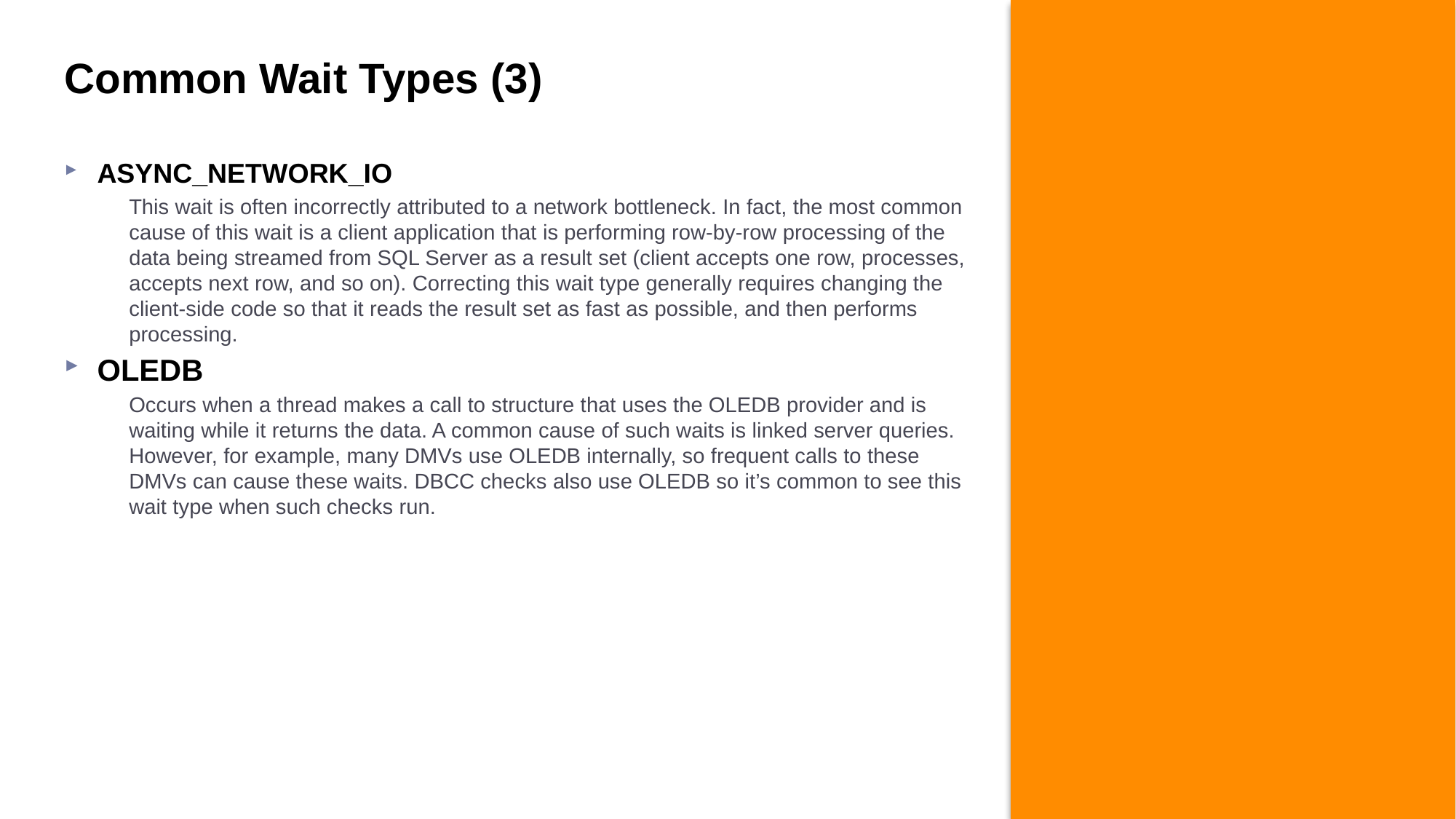

# Common Wait Types (3)
ASYNC_NETWORK_IO
This wait is often incorrectly attributed to a network bottleneck. In fact, the most common cause of this wait is a client application that is performing row-by-row processing of the data being streamed from SQL Server as a result set (client accepts one row, processes, accepts next row, and so on). Correcting this wait type generally requires changing the client-side code so that it reads the result set as fast as possible, and then performs processing.
OLEDB
Occurs when a thread makes a call to structure that uses the OLEDB provider and is waiting while it returns the data. A common cause of such waits is linked server queries. However, for example, many DMVs use OLEDB internally, so frequent calls to these DMVs can cause these waits. DBCC checks also use OLEDB so it’s common to see this wait type when such checks run.